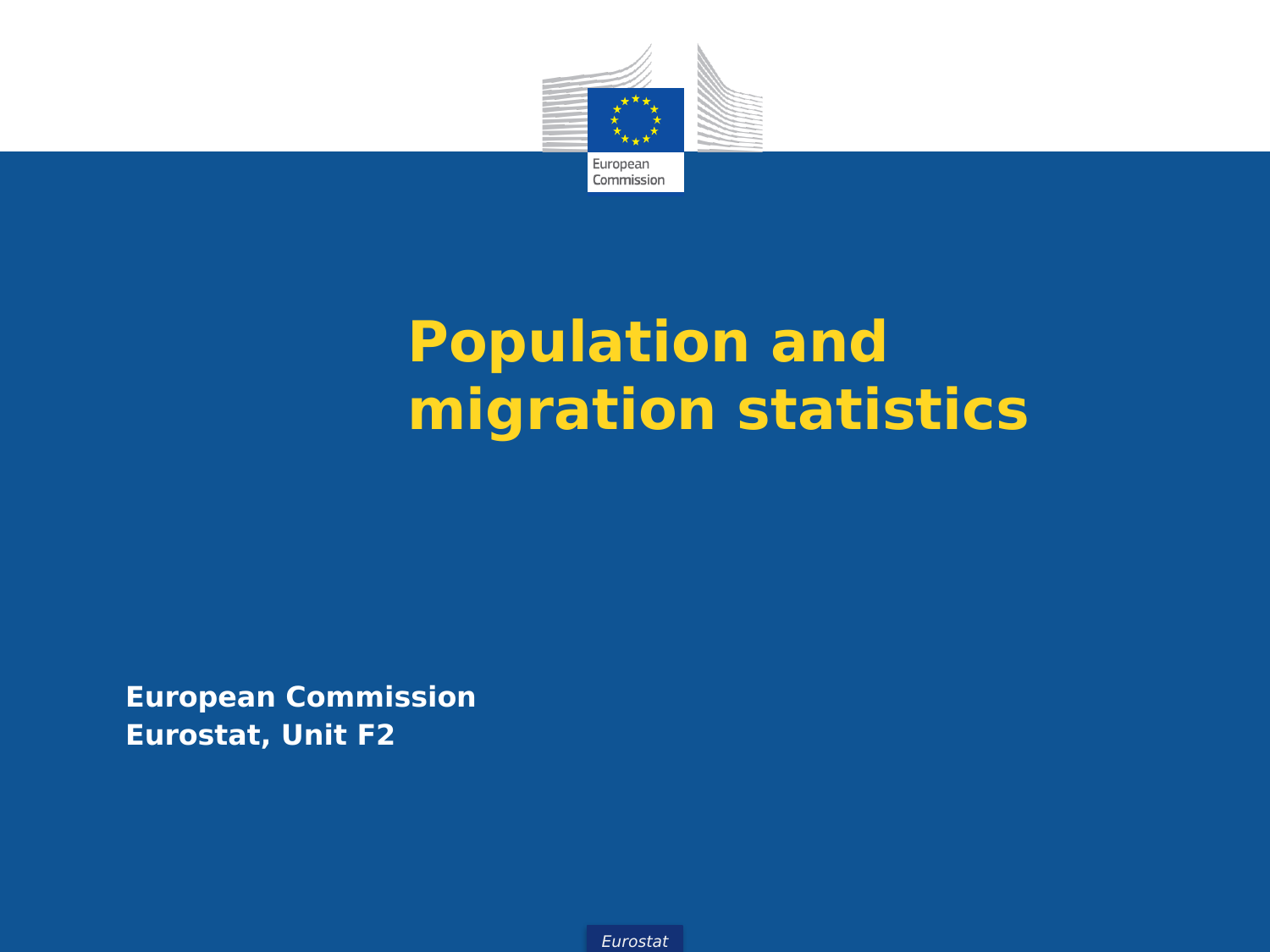

# Population and migration statistics

European Commission
Eurostat, Unit F2